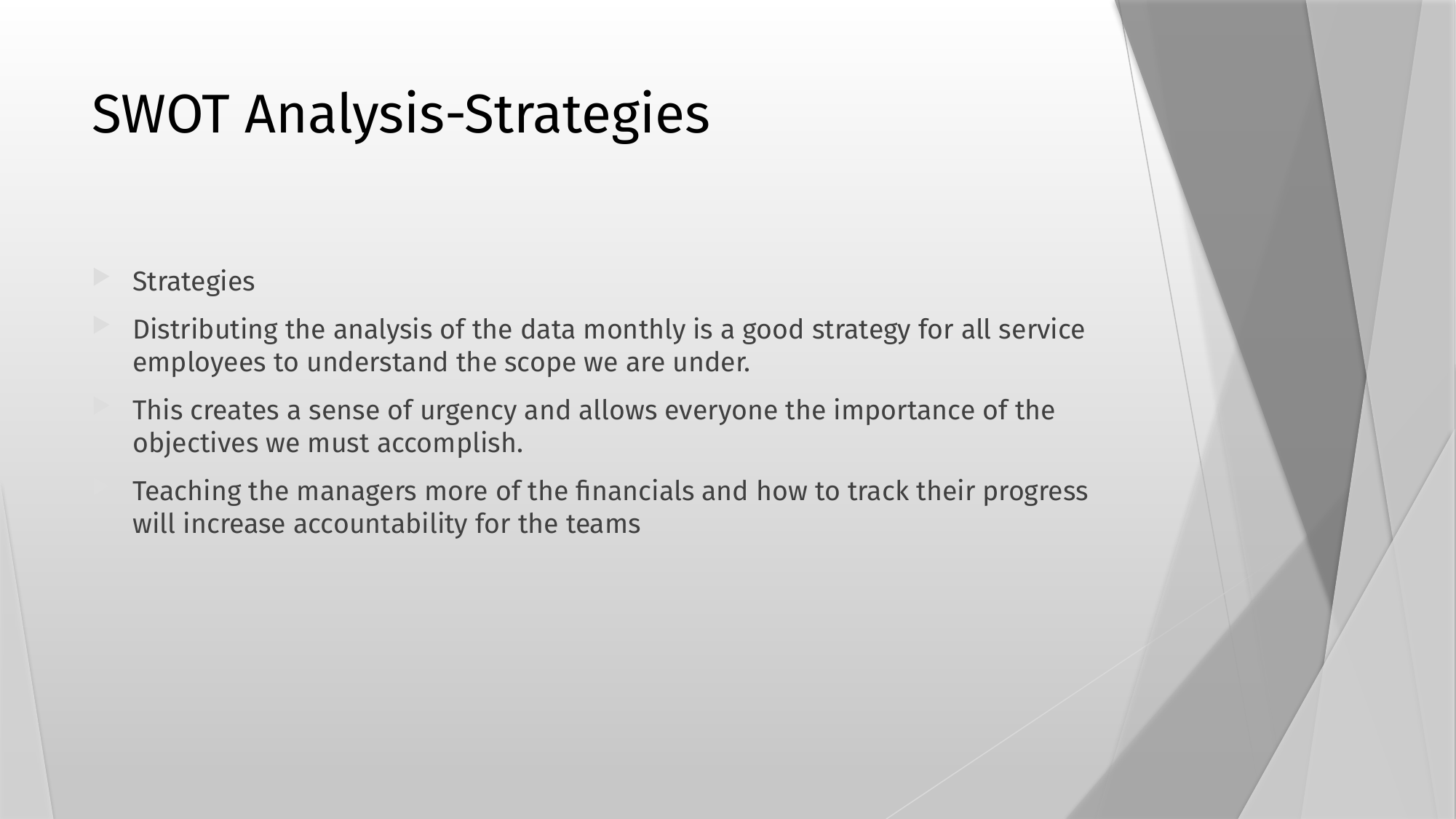

# SWOT Analysis-Strategies
Strategies
Distributing the analysis of the data monthly is a good strategy for all service employees to understand the scope we are under.
This creates a sense of urgency and allows everyone the importance of the objectives we must accomplish.
Teaching the managers more of the financials and how to track their progress will increase accountability for the teams